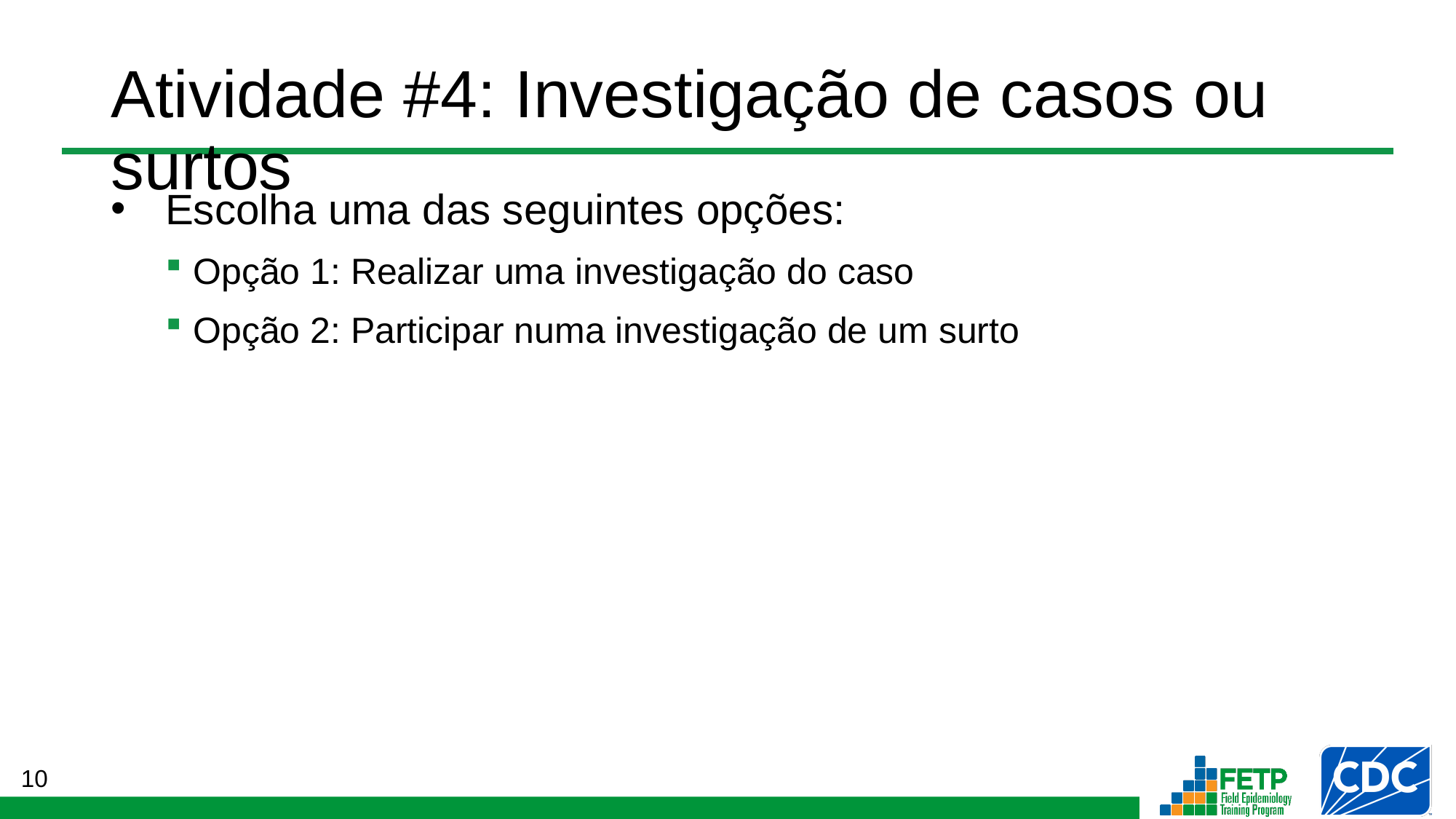

# Atividade #4: Investigação de casos ou surtos
Escolha uma das seguintes opções:
Opção 1: Realizar uma investigação do caso
Opção 2: Participar numa investigação de um surto